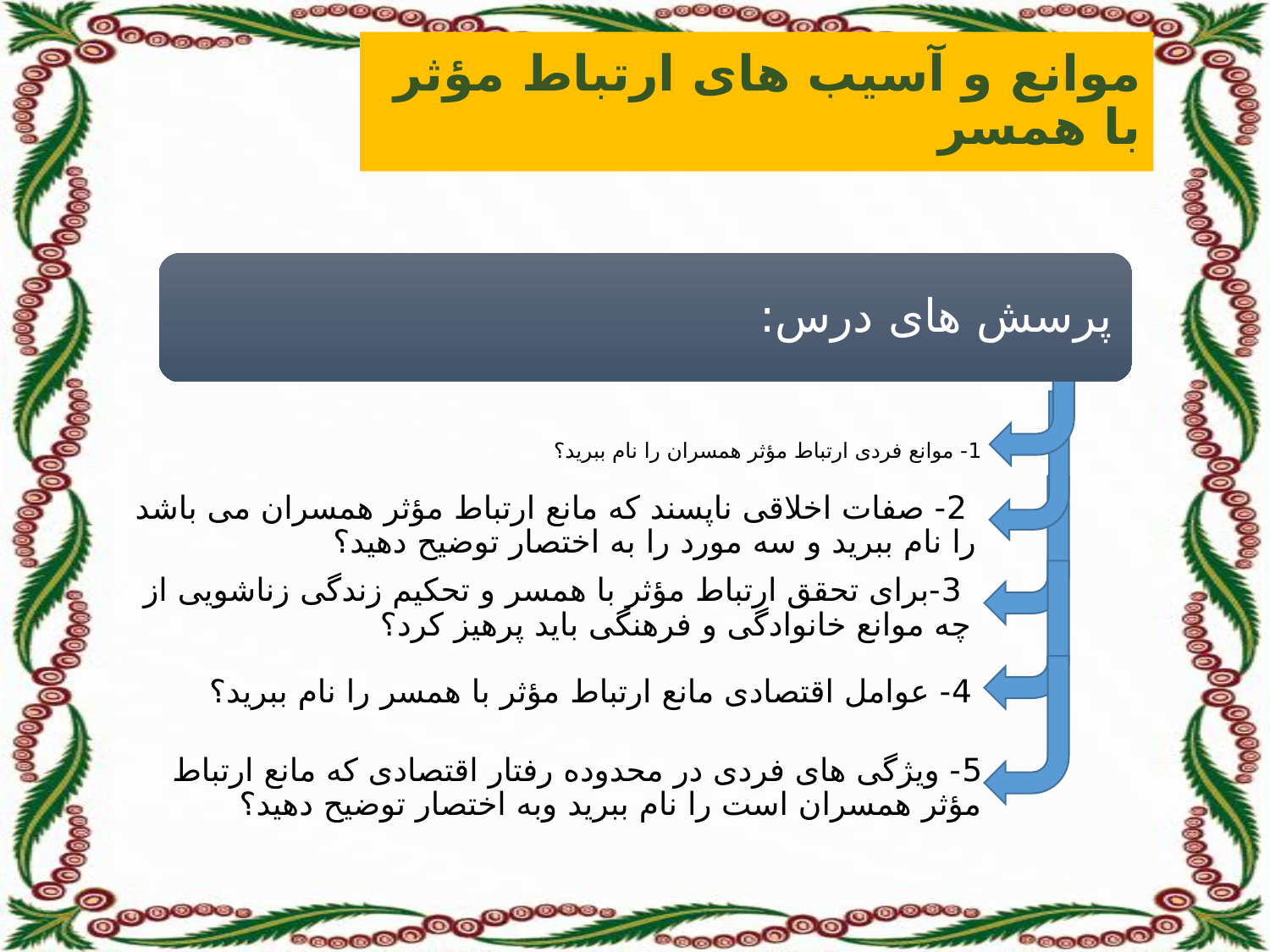

موانع و آسیب های ارتباط مؤثر با همسر
ابعاد وجودی انسان
پرسش های درس:

# 1- موانع فردی ارتباط مؤثر همسران را نام ببرید؟
 2- صفات اخلاقی ناپسند که مانع ارتباط مؤثر همسران می باشد را نام ببرید و سه مورد را به اختصار توضیح دهید؟

 3-برای تحقق ارتباط مؤثر با همسر و تحکیم زندگی زناشویی از چه موانع خانوادگی و فرهنگی باید پرهیز کرد؟

 4- عوامل اقتصادی مانع ارتباط مؤثر با همسر را نام ببرید؟

5- ویژگی های فردی در محدوده رفتار اقتصادی که مانع ارتباط مؤثر همسران است را نام ببرید وبه اختصار توضیح دهید؟